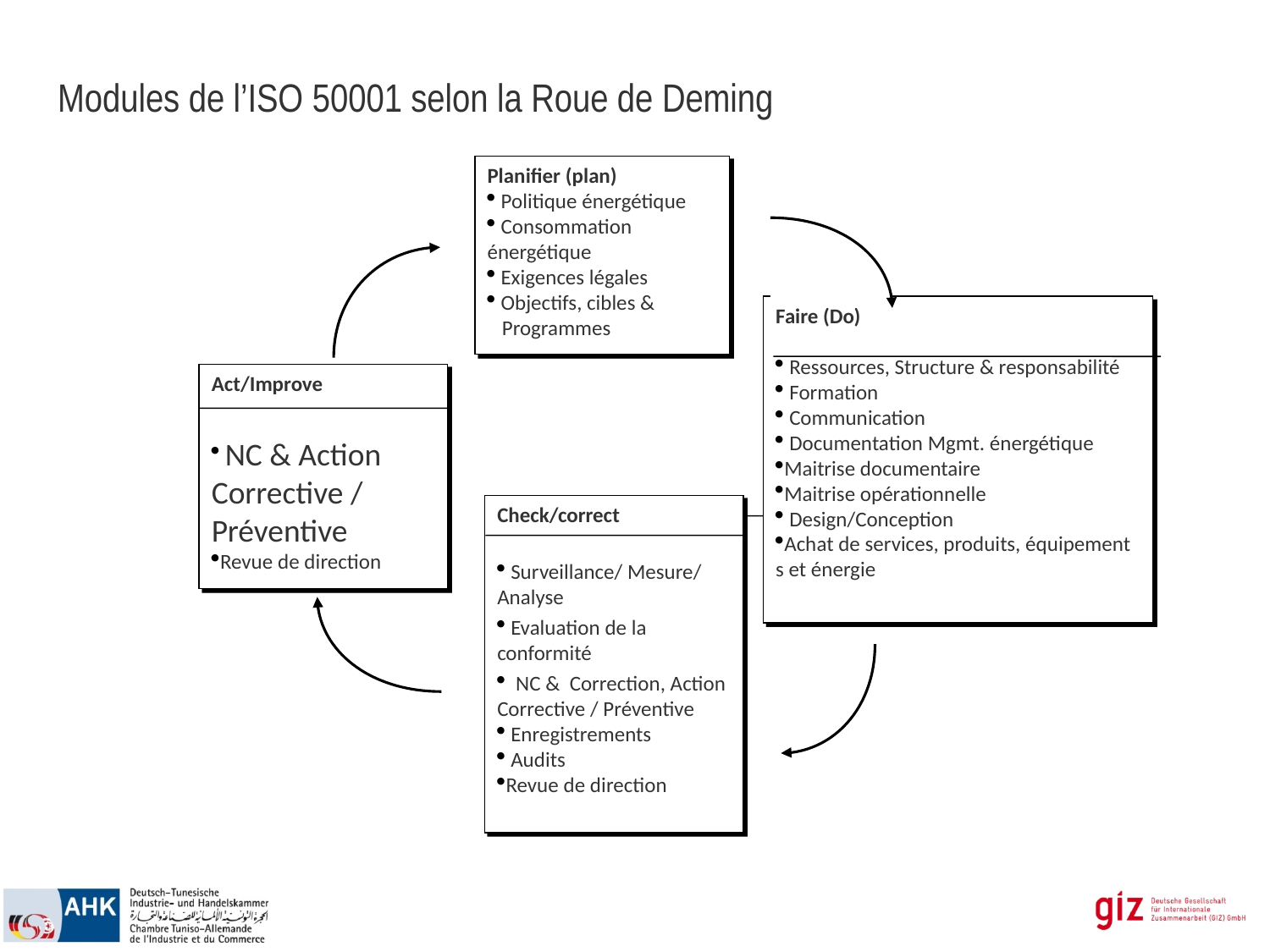

Modules de l’ISO 50001 selon la Roue de Deming
Planifier (plan)
 Politique énergétique
 Consommation énergétique
 Exigences légales
 Objectifs, cibles &
   Programmes

Faire (Do)

 Ressources, Structure & responsabilité
 Formation
 Communication
 Documentation Mgmt. énergétique
Maitrise documentaire
Maitrise opérationnelle
 Design/Conception
Achat de services, produits, équipement s et énergie

Act/Improve

 NC & Action Corrective / Préventive
Revue de direction

Check/correct

 Surveillance/ Mesure/ Analyse
 Evaluation de la conformité
  NC &  Correction, Action Corrective / Préventive
 Enregistrements
 Audits
Revue de direction